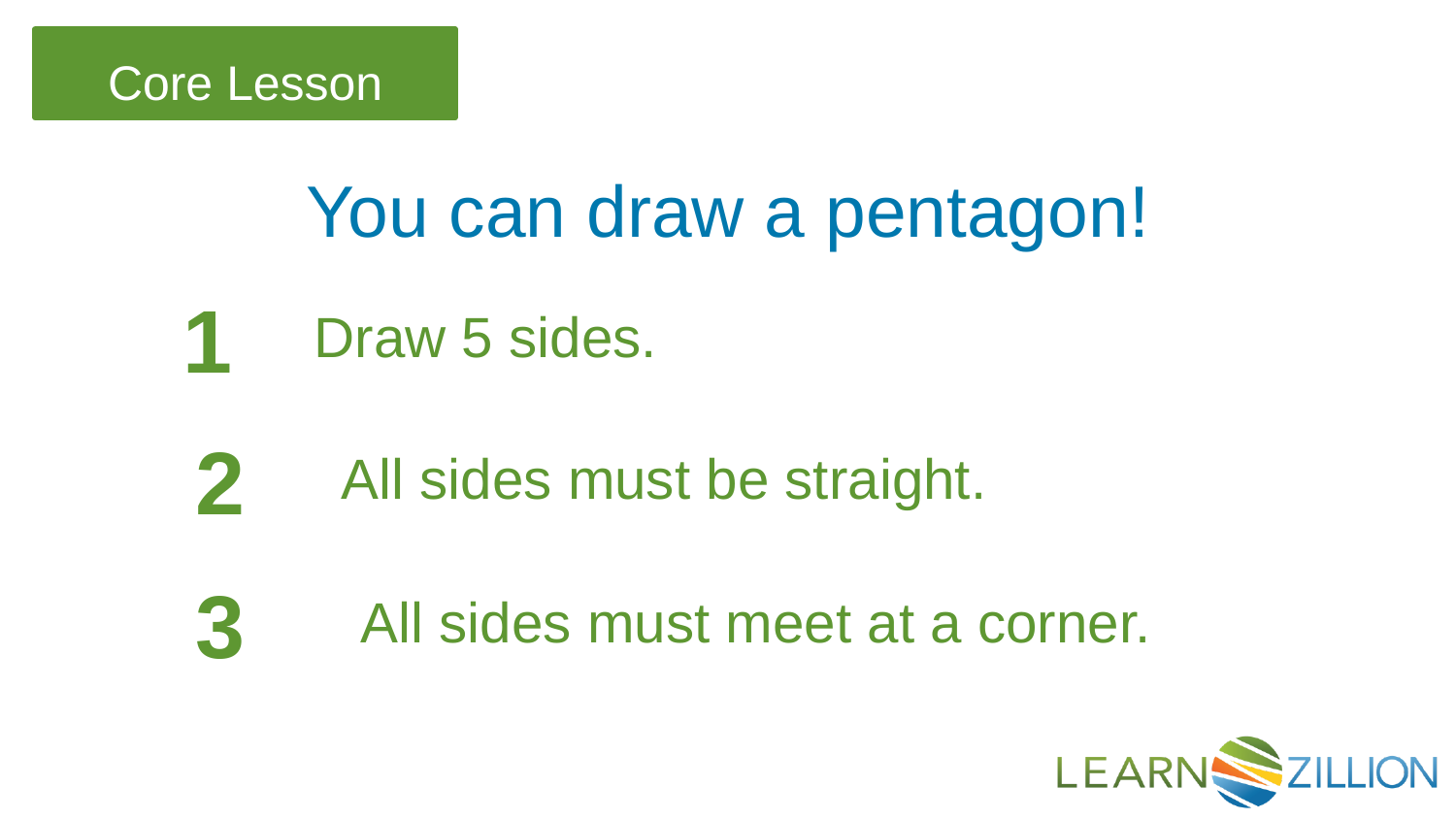

You can draw a pentagon!
1
Draw 5 sides.
2
All sides must be straight.
3
All sides must meet at a corner.